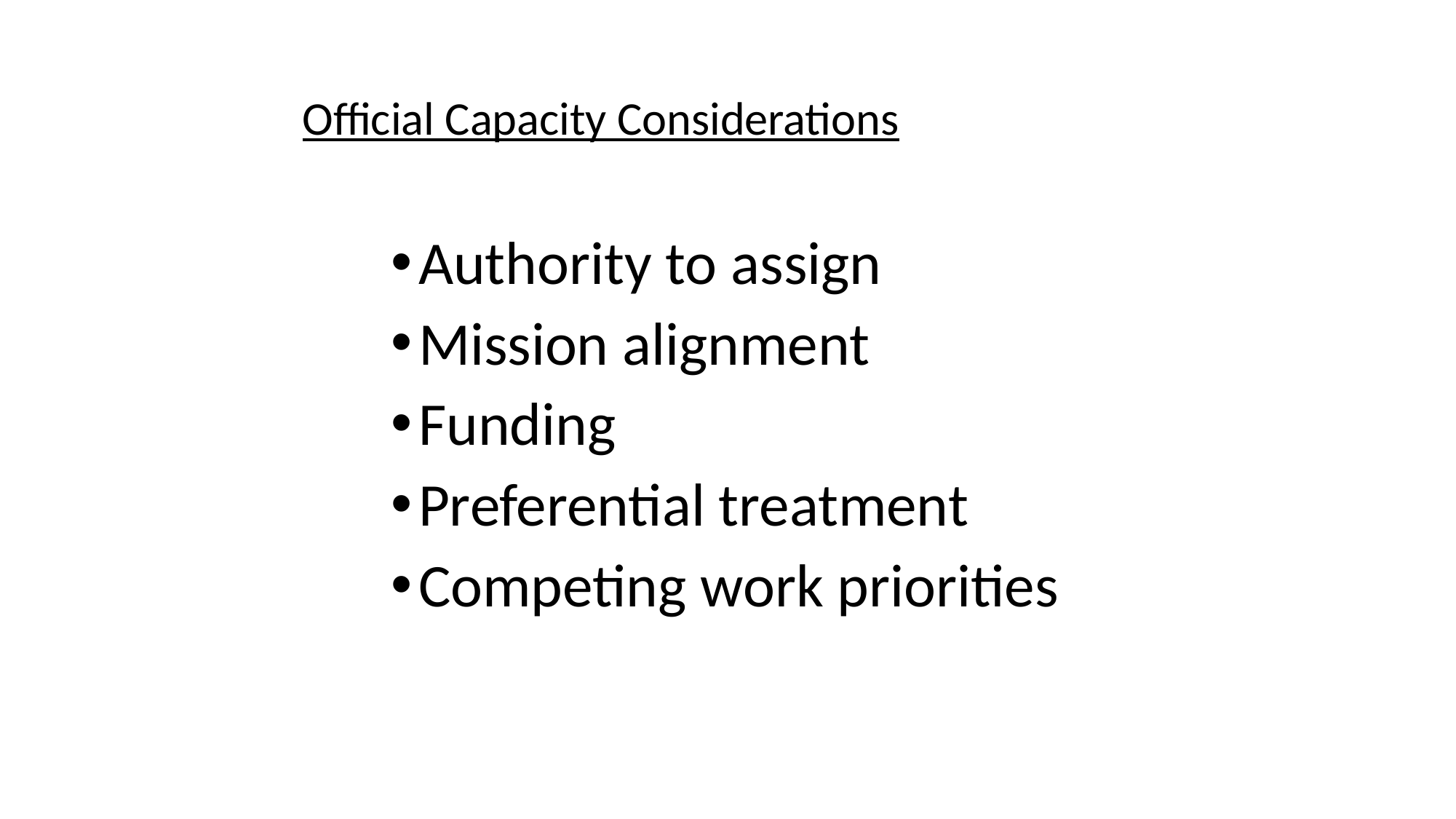

# Official Capacity Considerations
Authority to assign
Mission alignment
Funding
Preferential treatment
Competing work priorities